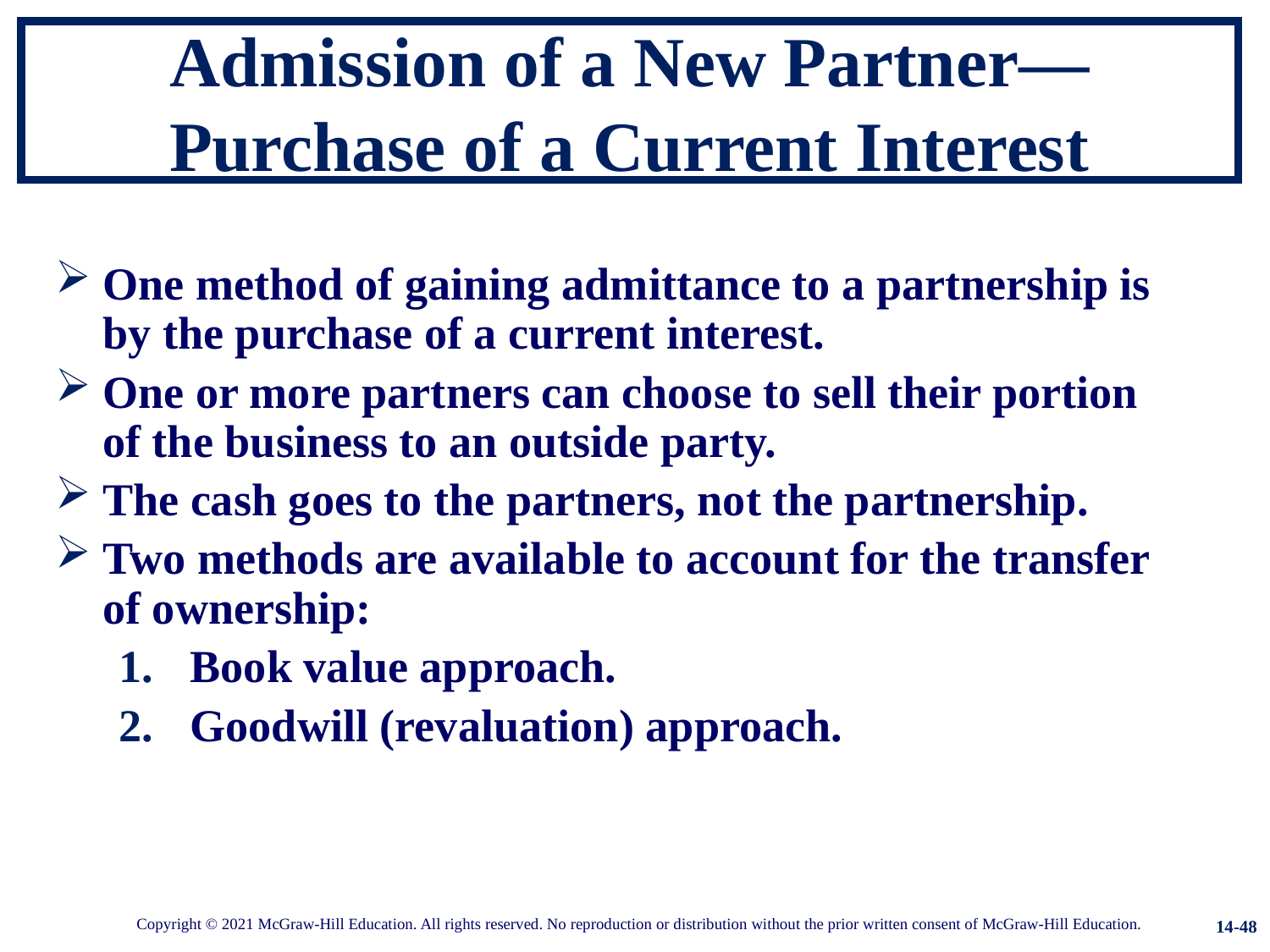

# Admission of a New Partner—Purchase of a Current Interest
One method of gaining admittance to a partnership is by the purchase of a current interest.
One or more partners can choose to sell their portion of the business to an outside party.
The cash goes to the partners, not the partnership.
Two methods are available to account for the transfer of ownership:
Book value approach.
Goodwill (revaluation) approach.
14-48
Copyright © 2021 McGraw-Hill Education. All rights reserved. No reproduction or distribution without the prior written consent of McGraw-Hill Education.